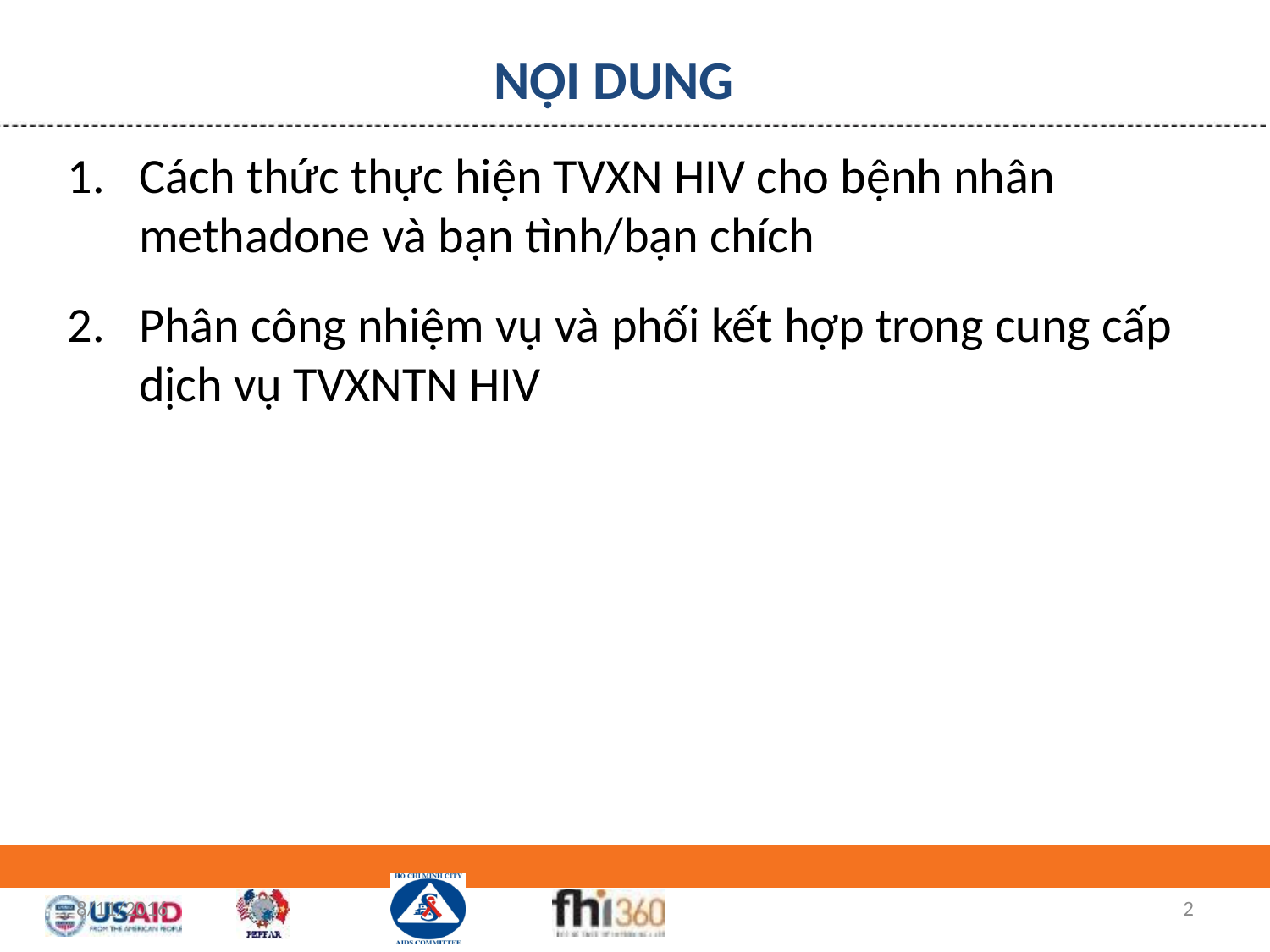

# NỘI DUNG
Cách thức thực hiện TVXN HIV cho bệnh nhân methadone và bạn tình/bạn chích
Phân công nhiệm vụ và phối kết hợp trong cung cấp dịch vụ TVXNTN HIV

8/11/2016
2